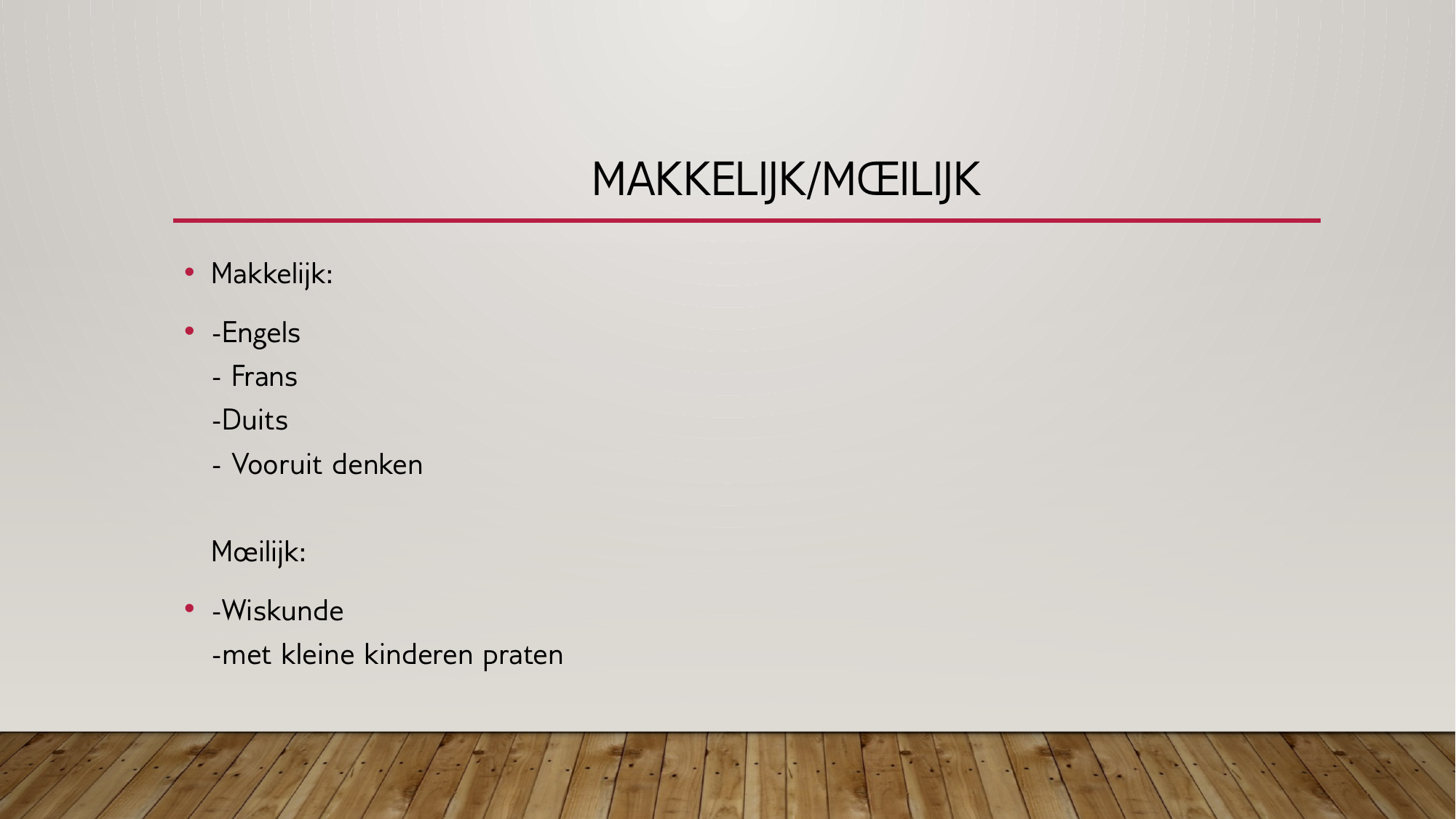

# Makkelijk/Moeilijk
Makkelijk:
-Engels
- Frans
-Duits
- Vooruit denken
Moeilijk:
-Wiskunde
-met kleine kinderen praten